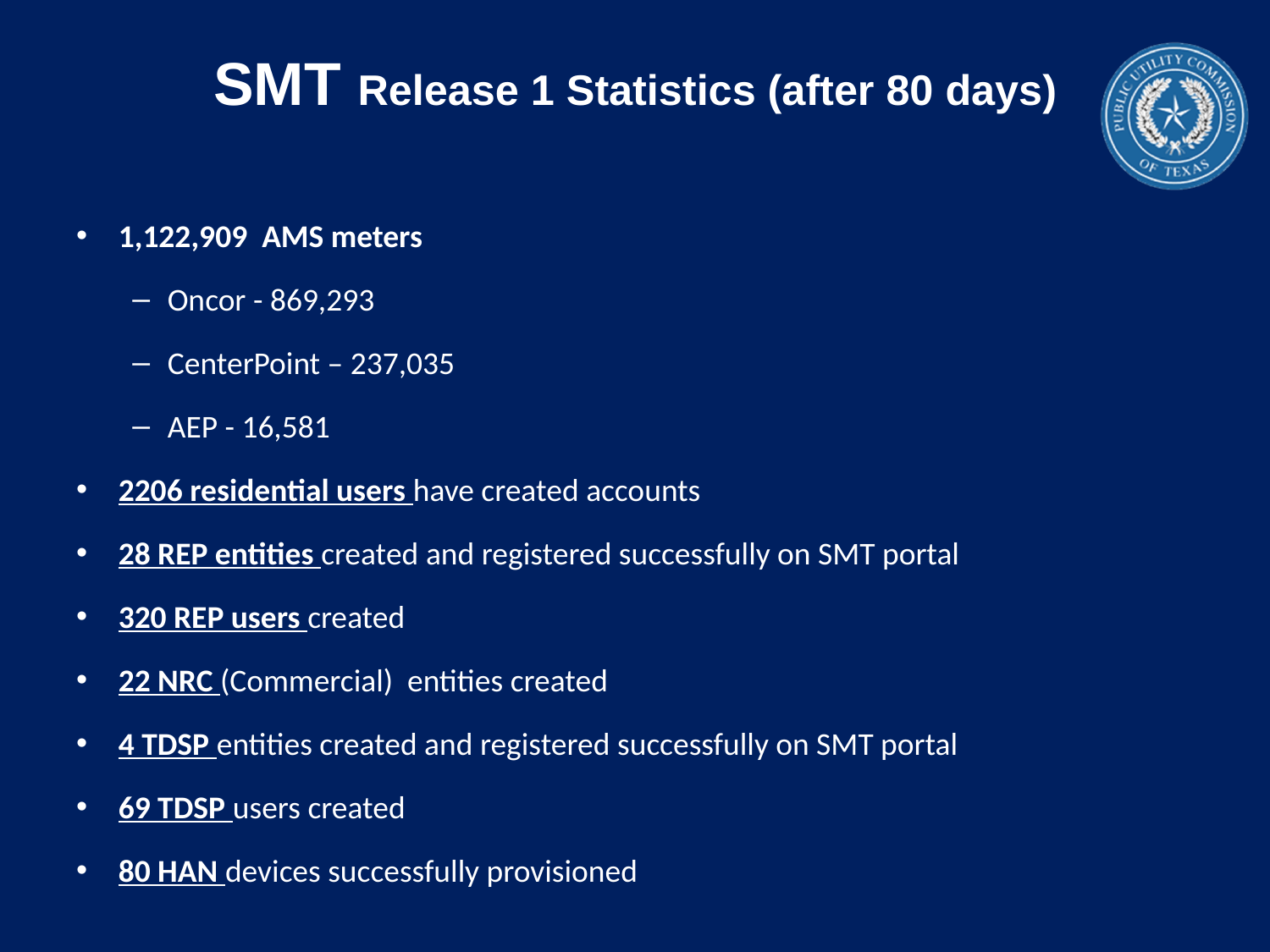

# SMT Release 1 Statistics (after 80 days)
1,122,909  AMS meters
Oncor - 869,293
CenterPoint – 237,035
AEP - 16,581
2206 residential users have created accounts
28 REP entities created and registered successfully on SMT portal
320 REP users created
22 NRC (Commercial)  entities created
4 TDSP entities created and registered successfully on SMT portal
69 TDSP users created
80 HAN devices successfully provisioned